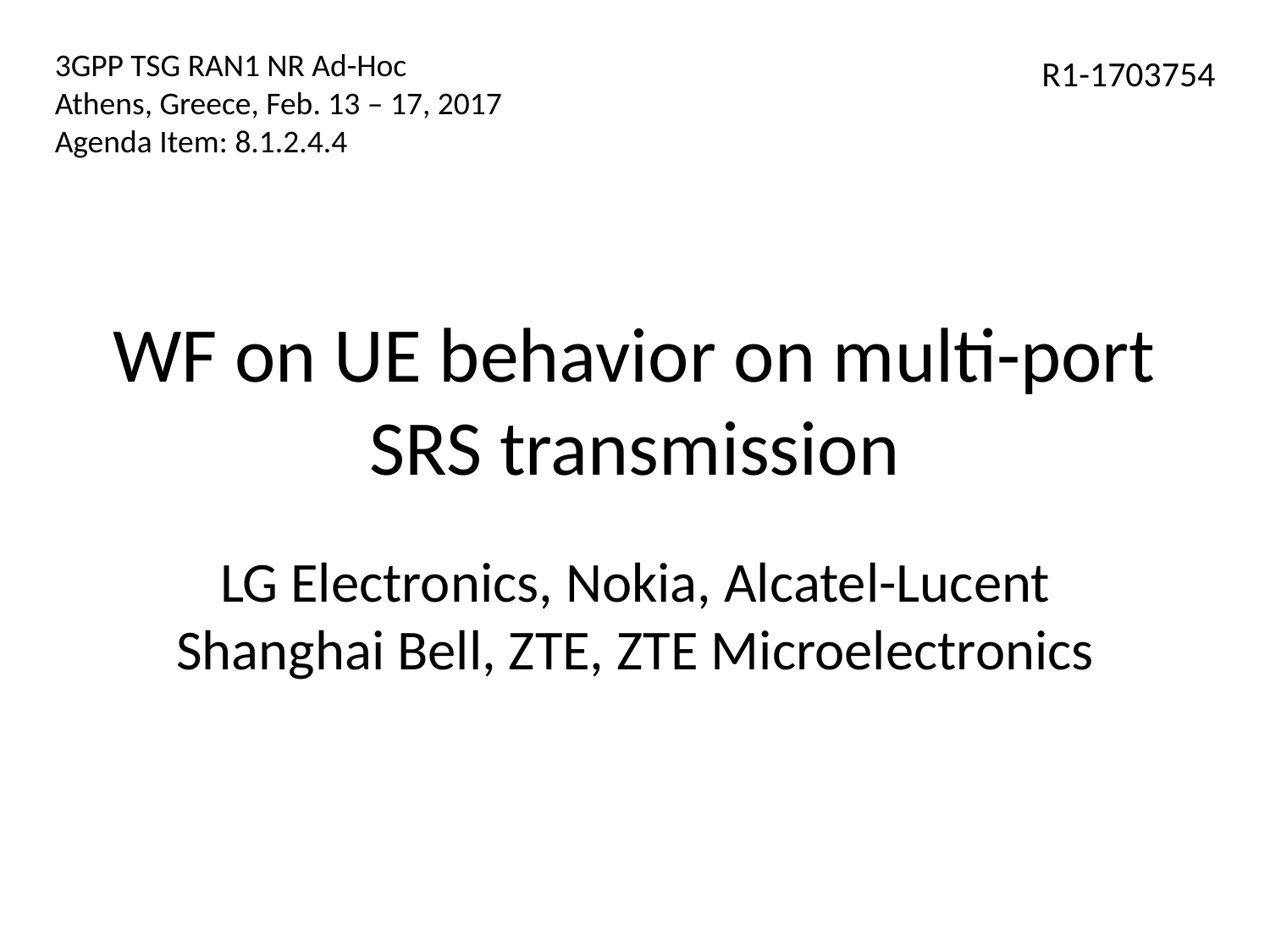

3GPP TSG RAN1 NR Ad-Hoc
Athens, Greece, Feb. 13 – 17, 2017
Agenda Item: 8.1.2.4.4
R1-1703754
# WF on UE behavior on multi-port SRS transmission
LG Electronics, Nokia, Alcatel-Lucent Shanghai Bell, ZTE, ZTE Microelectronics